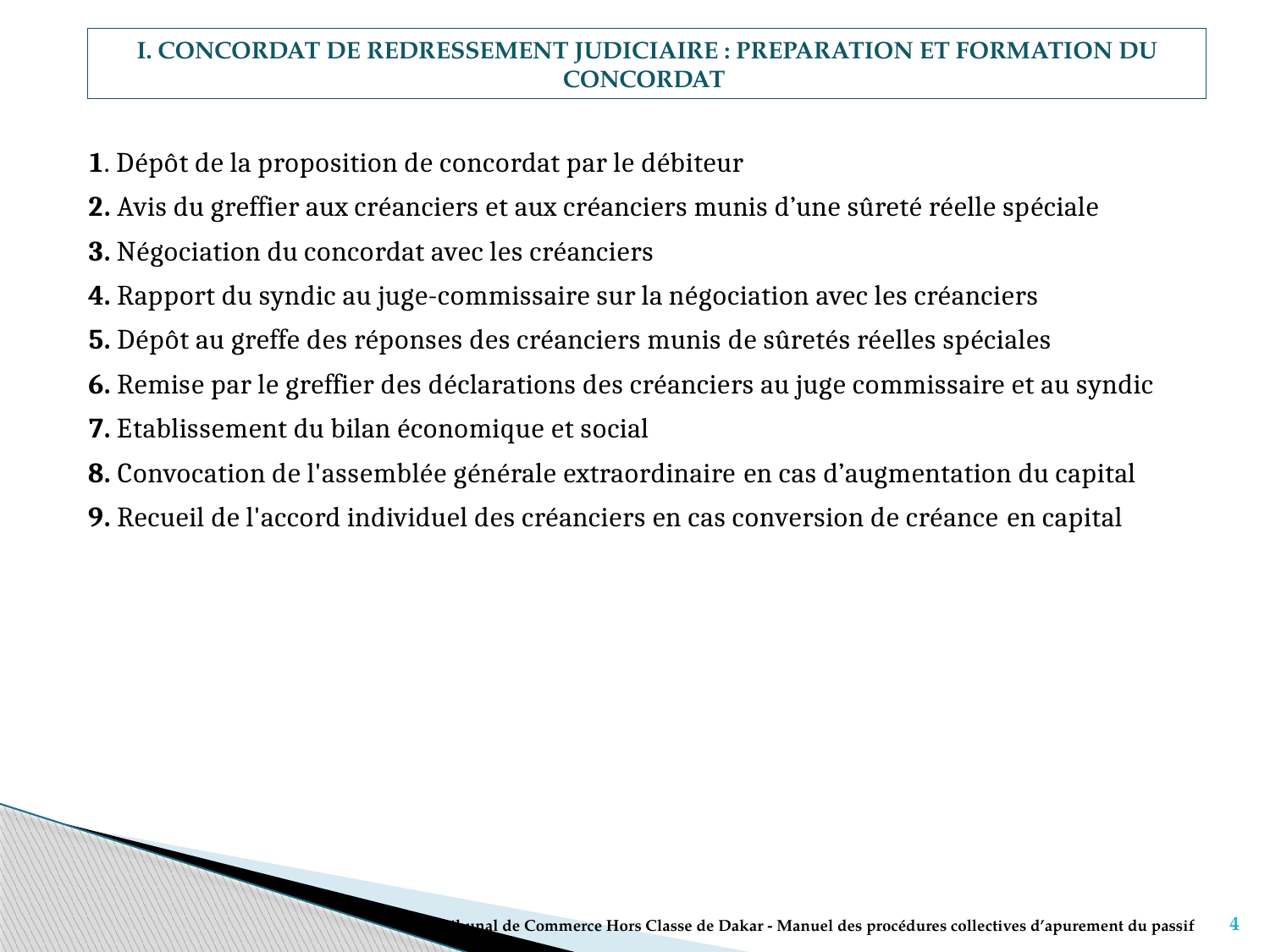

# I. CONCORDAT DE REDRESSEMENT JUDICIAIRE : PREPARATION ET FORMATION DU CONCORDAT
1. Dépôt de la proposition de concordat par le débiteur
2. Avis du greffier aux créanciers et aux créanciers munis d’une sûreté réelle spéciale
3. Négociation du concordat avec les créanciers
4. Rapport du syndic au juge-commissaire sur la négociation avec les créanciers
5. Dépôt au greffe des réponses des créanciers munis de sûretés réelles spéciales
6. Remise par le greffier des déclarations des créanciers au juge commissaire et au syndic
7. Etablissement du bilan économique et social
8. Convocation de l'assemblée générale extraordinaire en cas d’augmentation du capital
9. Recueil de l'accord individuel des créanciers en cas conversion de créance en capital

Tribunal de Commerce Hors Classe de Dakar - Manuel des procédures collectives d’apurement du passif
4